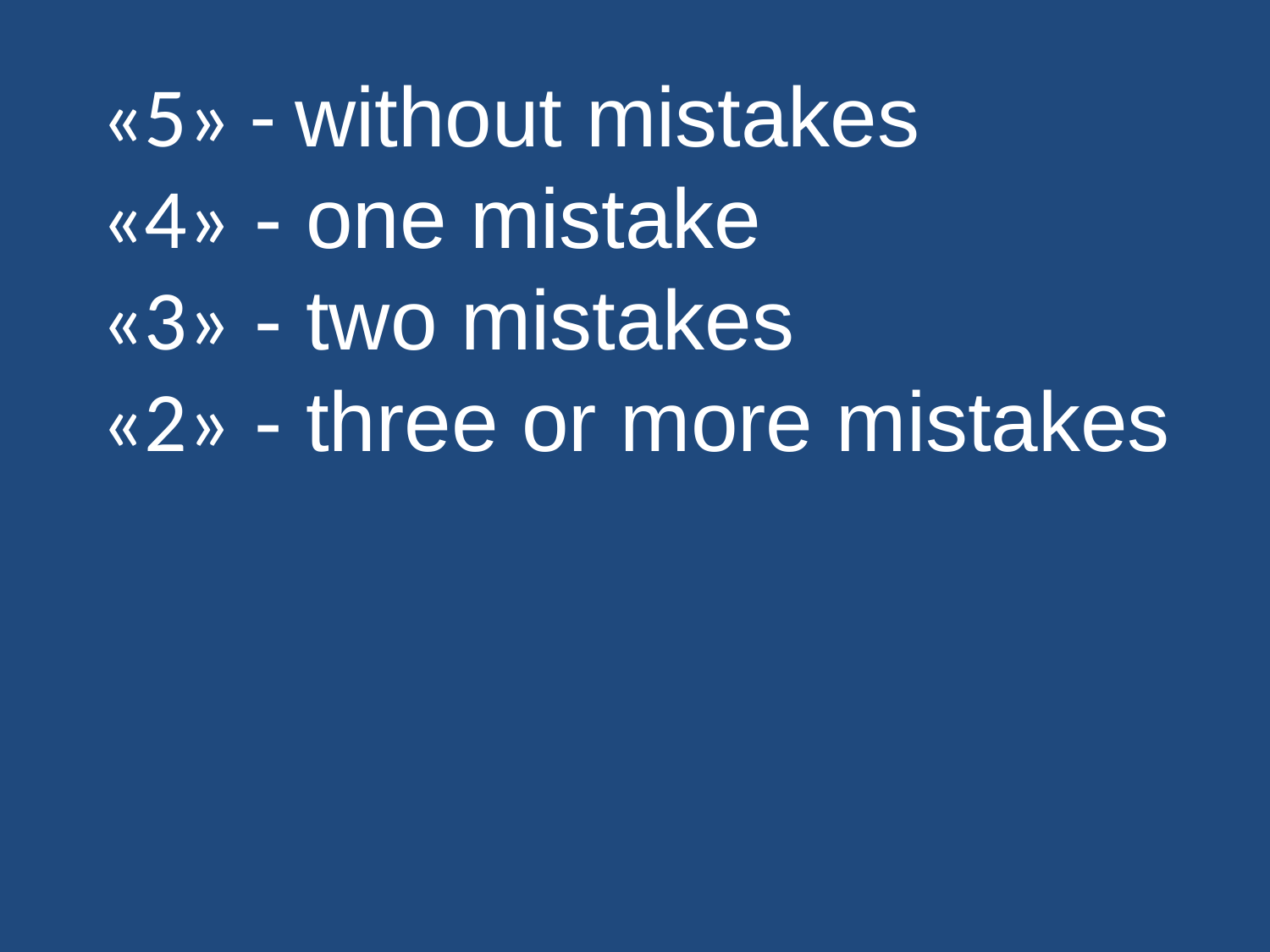

«5» - without mistakes
«4» - one mistake
«3» - two mistakes
«2» - three or more mistakes